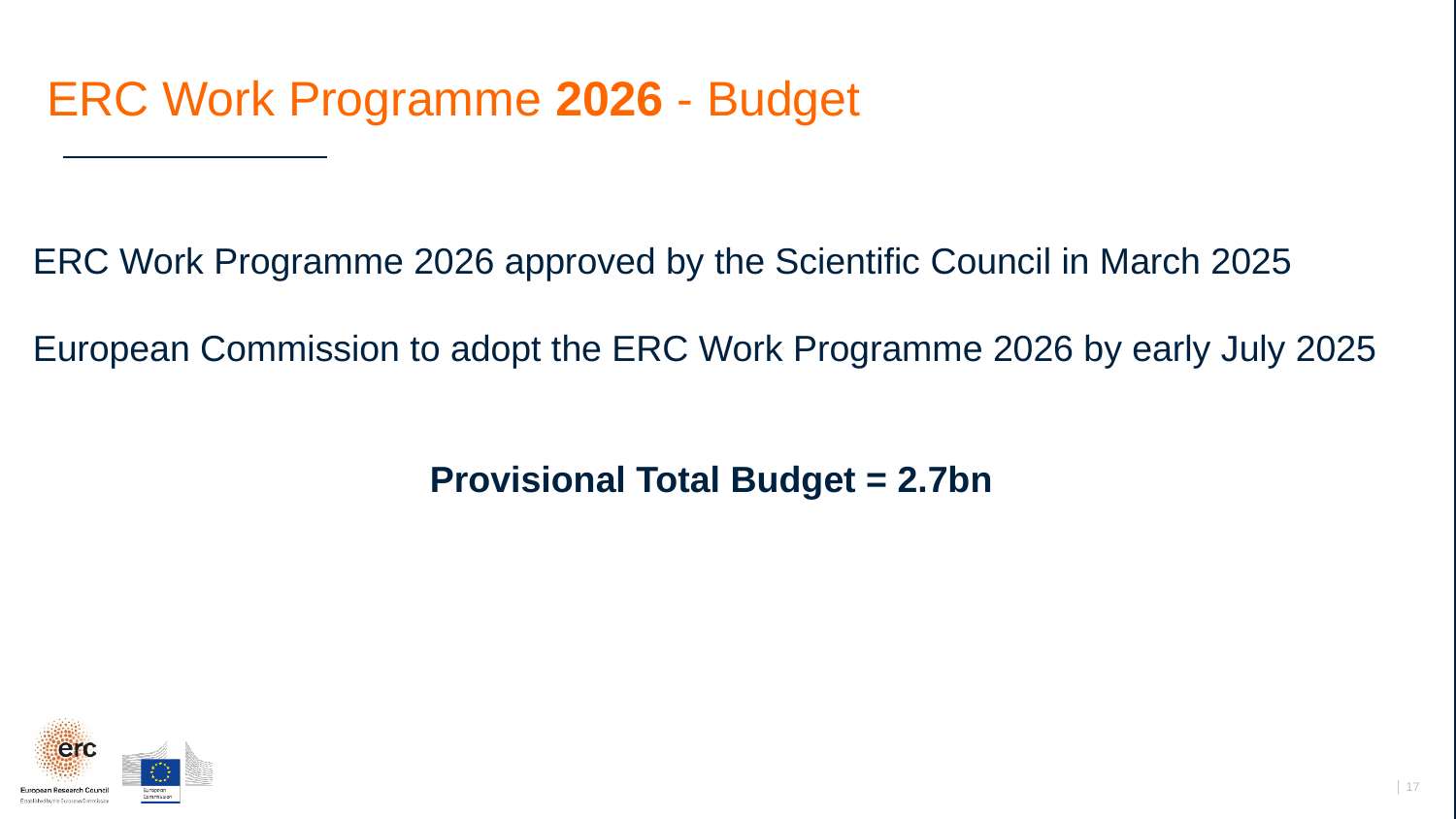

ERC Work Programme 2026 - Budget

ERC Work Programme 2026 approved by the Scientific Council in March 2025

European Commission to adopt the ERC Work Programme 2026 by early July 2025

Provisional Total Budget = 2.7bn
│ 17